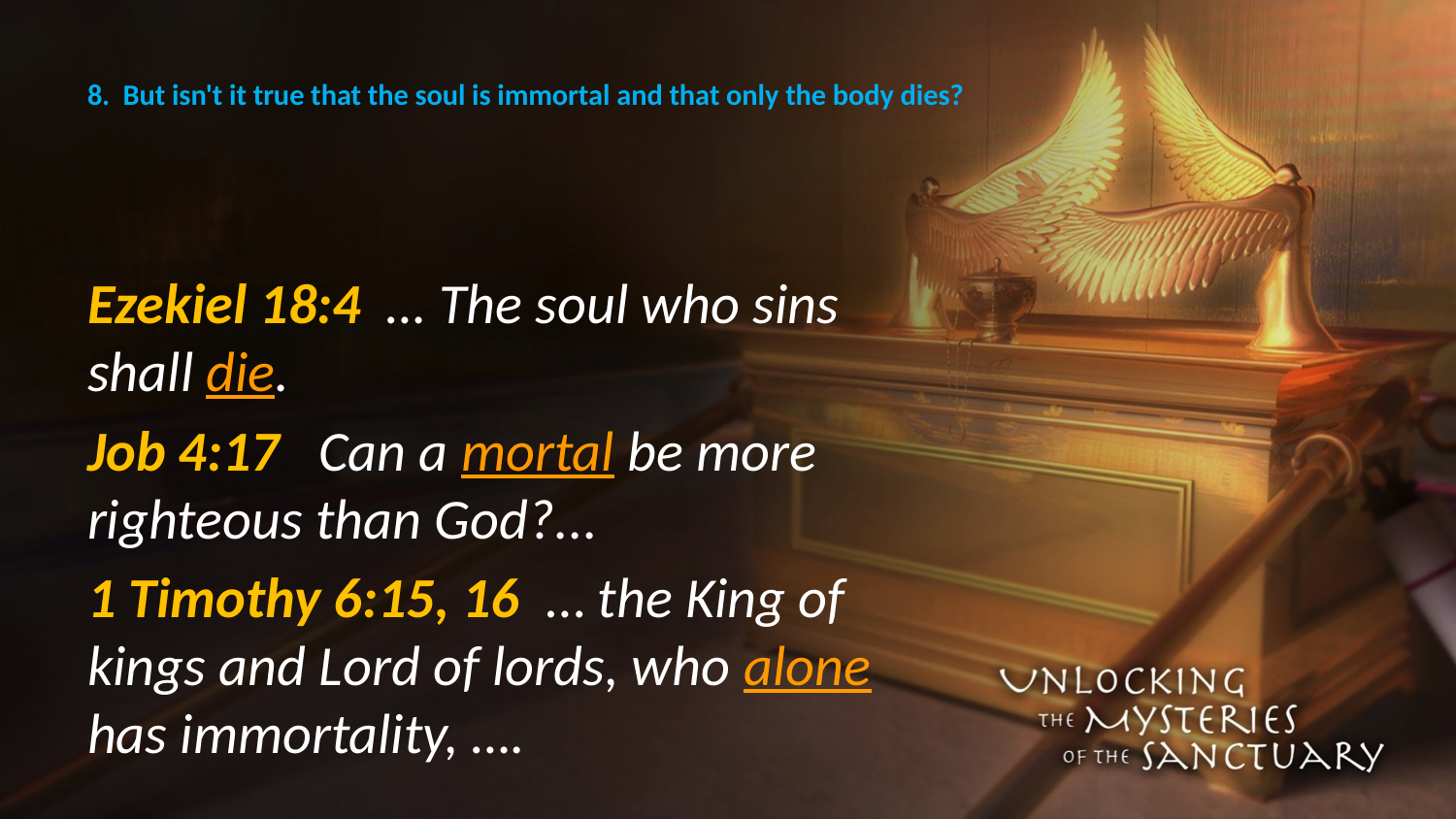

# 8.  But isn't it true that the soul is immortal and that only the body dies?

Ezekiel 18:4  … The soul who sins shall die.
Job 4:17   Can a mortal be more righteous than God?...
1 Timothy 6:15, 16  … the King of kings and Lord of lords, who alone has immortality, ….